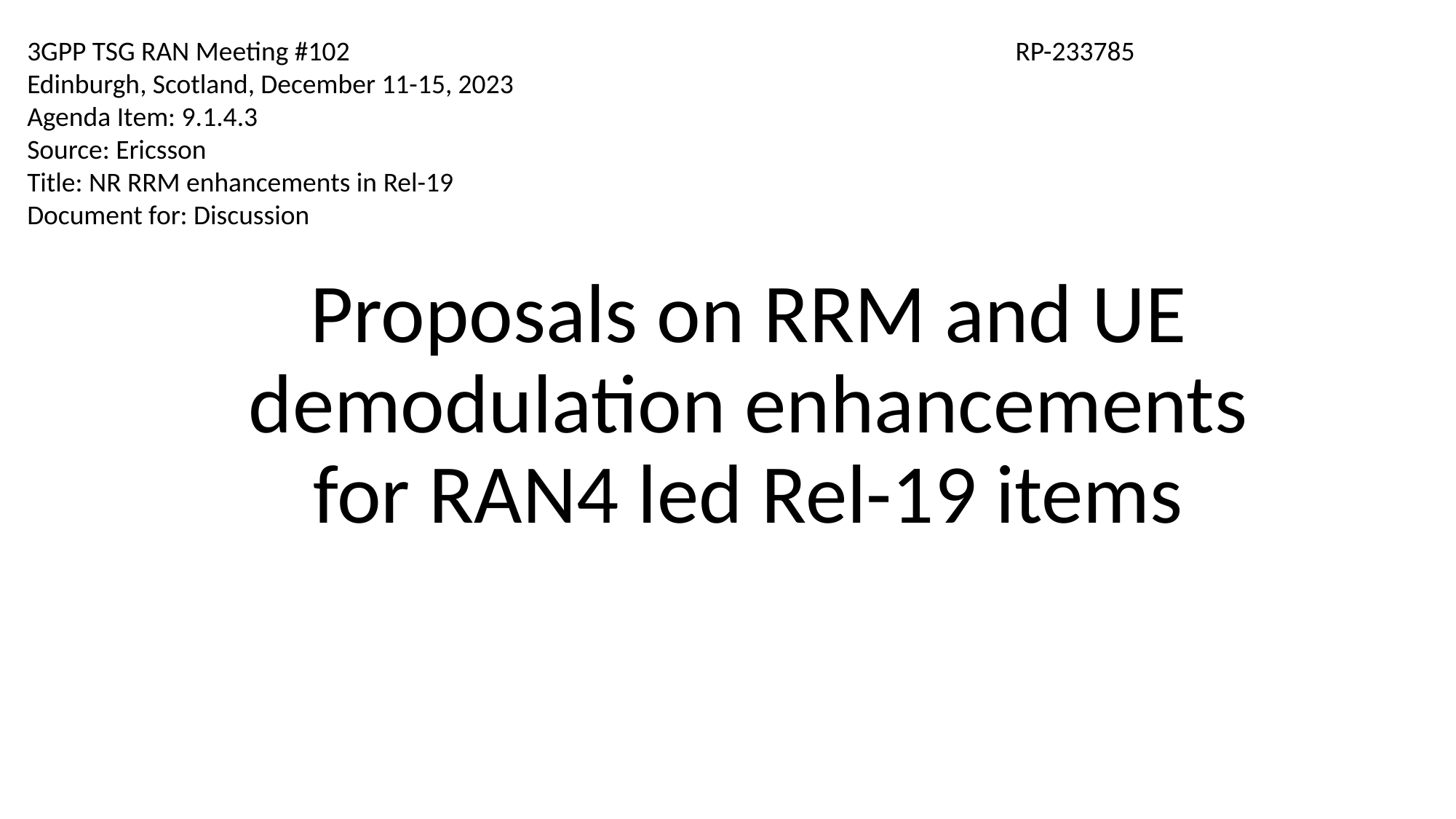

3GPP TSG RAN Meeting #102							 RP-233785
Edinburgh, Scotland, December 11-15, 2023
Agenda Item: 9.1.4.3
Source: Ericsson
Title: NR RRM enhancements in Rel-19
Document for: Discussion
# Proposals on RRM and UE demodulation enhancements for RAN4 led Rel-19 items